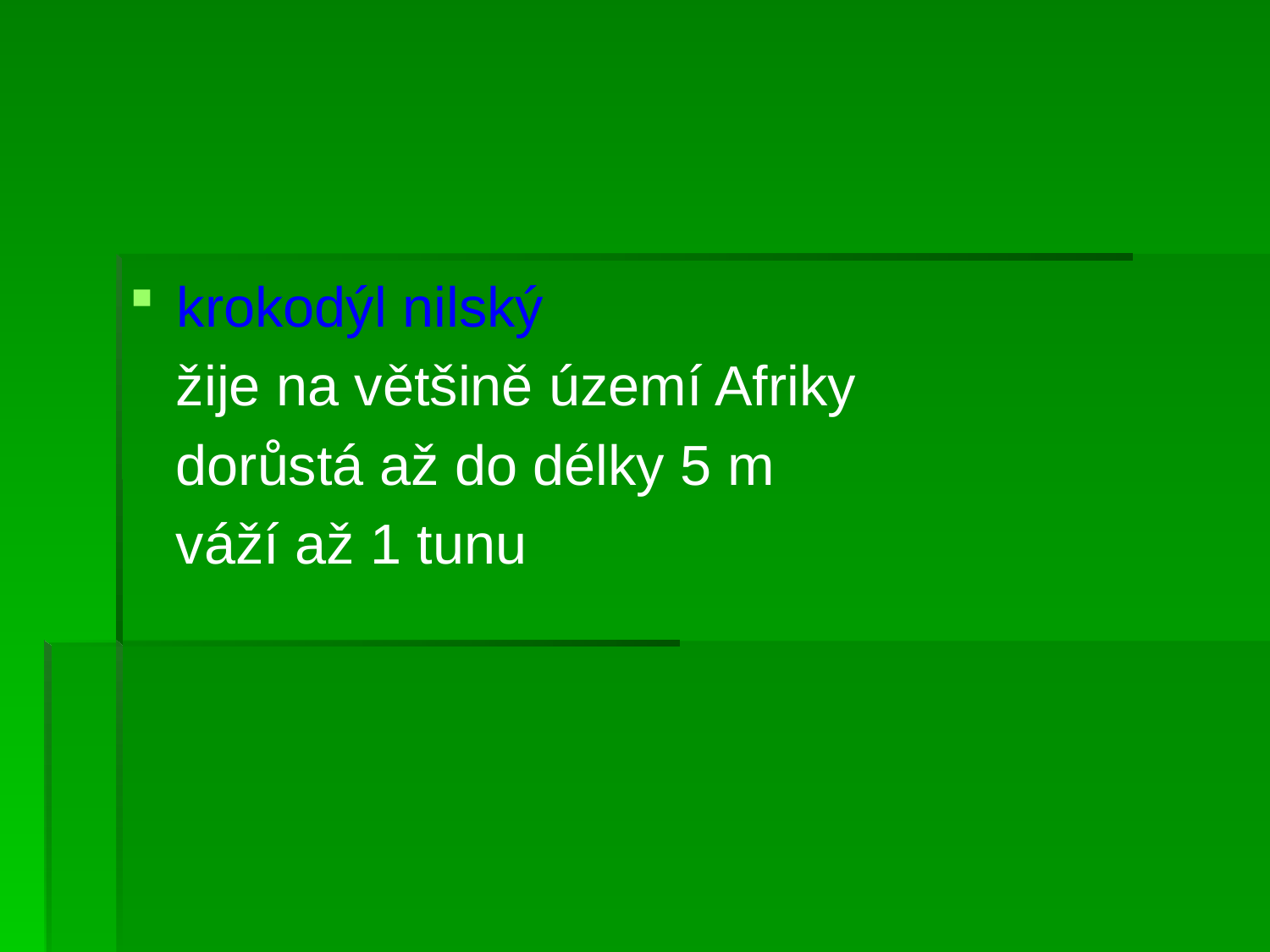

#
krokodýl nilský
   žije na většině území Afriky
   dorůstá až do délky 5 m
   váží až 1 tunu